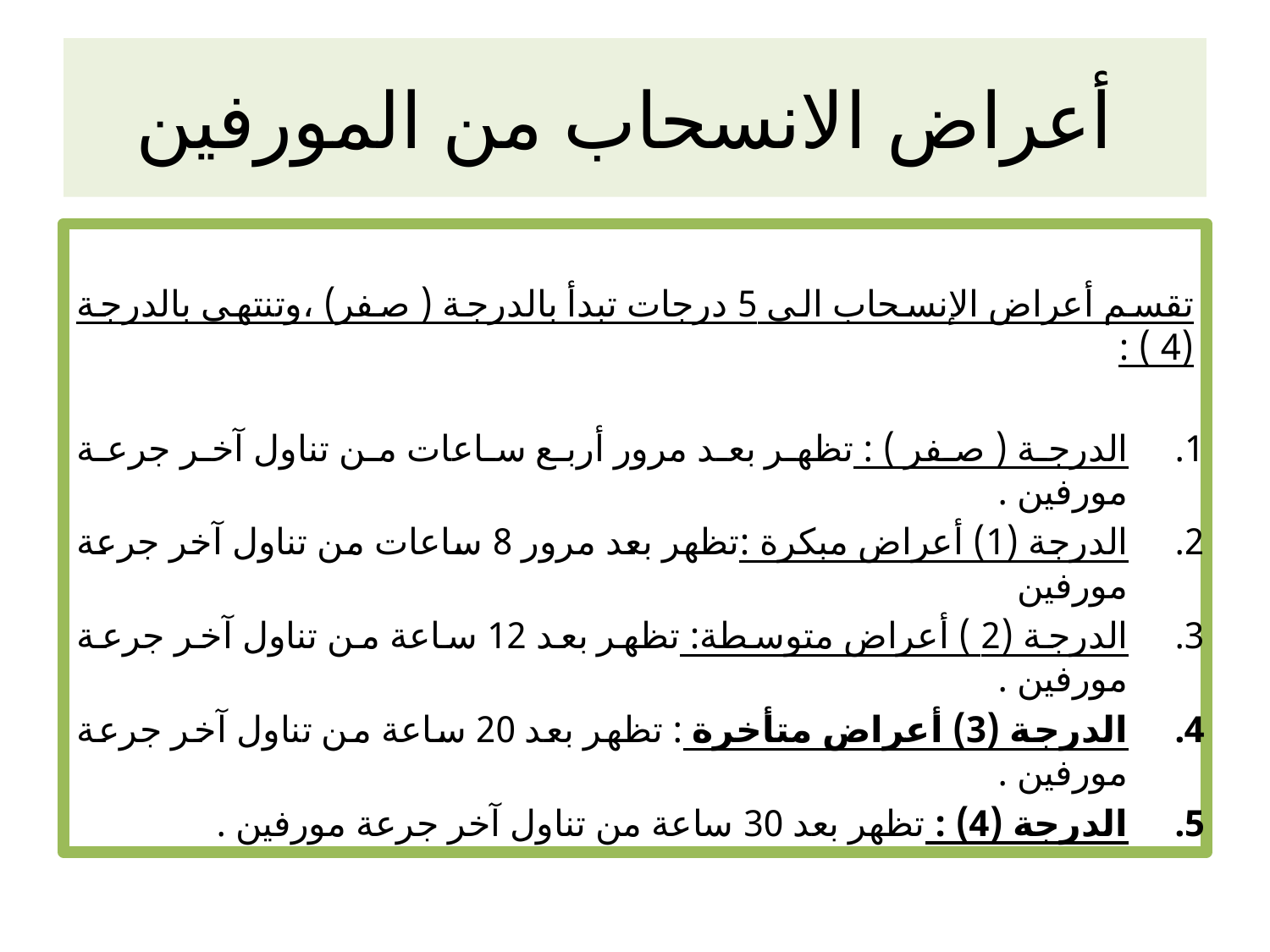

# أعراض الانسحاب من المورفين

تقسم أعراض الإنسحاب الى 5 درجات تبدأ بالدرجة ( صفر) ،وتنتهى بالدرجة (4 ) :

الدرجة ( صفر ) : تظهر بعد مرور أربع ساعات من تناول آخر جرعة مورفين .
الدرجة (1) أعراض مبكرة :تظهر بعد مرور 8 ساعات من تناول آخر جرعة مورفين
الدرجة (2 ) أعراض متوسطة: تظهر بعد 12 ساعة من تناول آخر جرعة مورفين .
الدرجة (3) أعراض متأخرة : تظهر بعد 20 ساعة من تناول آخر جرعة مورفين .
الدرجة (4) : تظهر بعد 30 ساعة من تناول آخر جرعة مورفين .